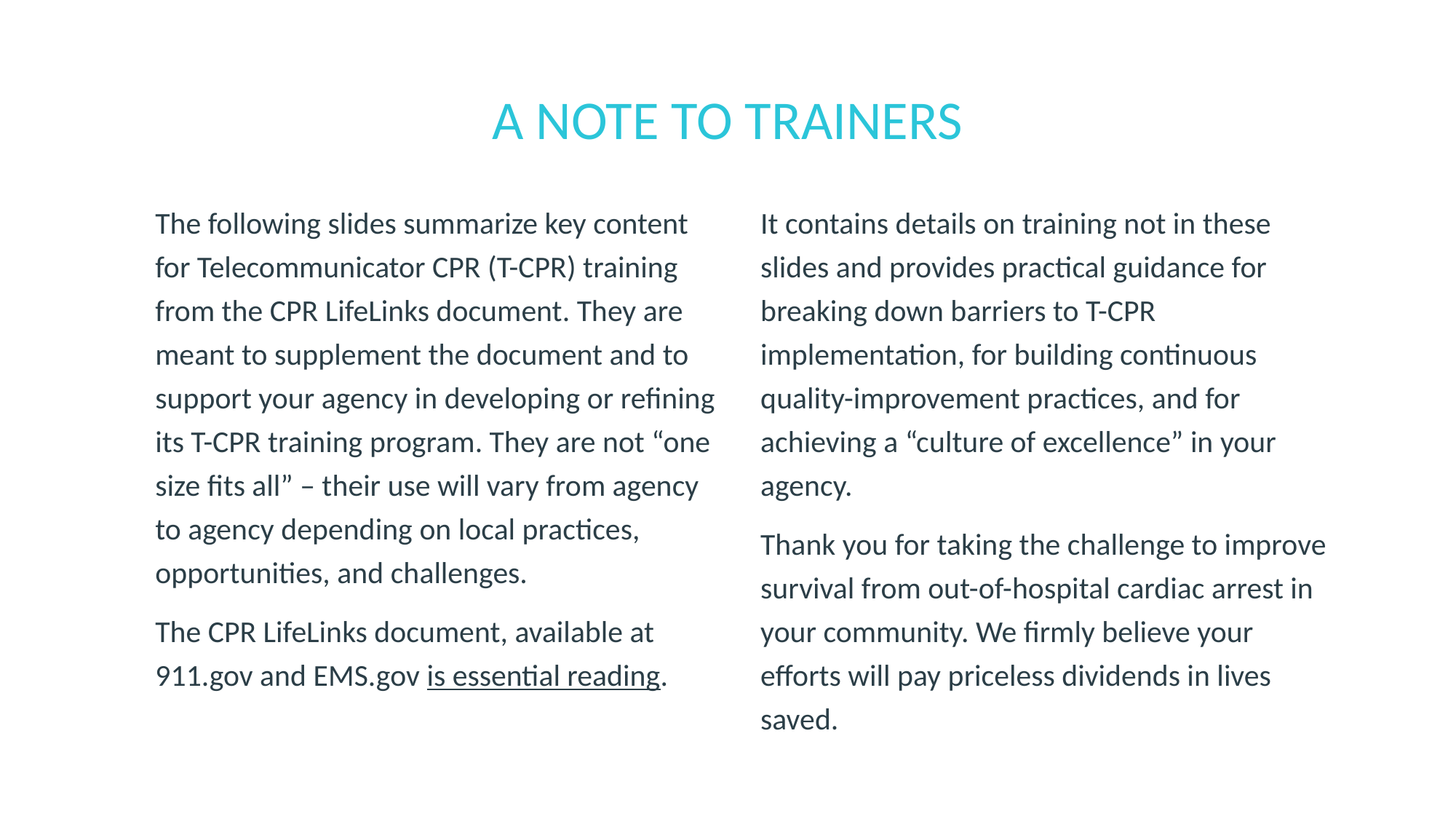

A NOTE TO TRAINERS

The following slides summarize key content for Telecommunicator CPR (T-CPR) training from the CPR LifeLinks document. They are meant to supplement the document and to support your agency in developing or refining its T-CPR training program. They are not “one size fits all” – their use will vary from agency to agency depending on local practices, opportunities, and challenges.
The CPR LifeLinks document, available at 911.gov and EMS.gov is essential reading.
It contains details on training not in these slides and provides practical guidance for breaking down barriers to T-CPR implementation, for building continuous quality-improvement practices, and for achieving a “culture of excellence” in your agency.
Thank you for taking the challenge to improve survival from out-of-hospital cardiac arrest in your community. We firmly believe your efforts will pay priceless dividends in lives saved.